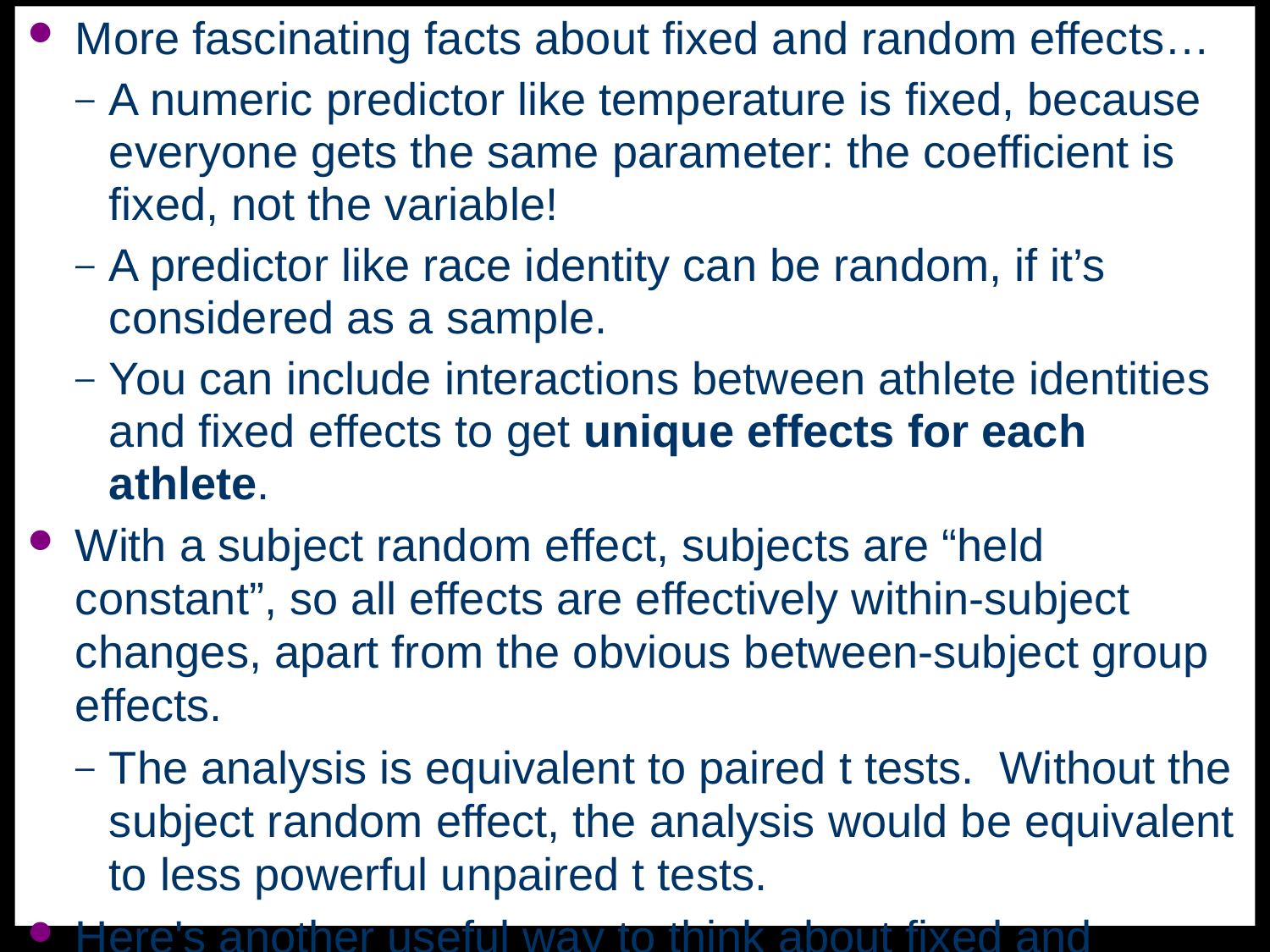

More fascinating facts about fixed and random effects…
A numeric predictor like temperature is fixed, because everyone gets the same parameter: the coefficient is fixed, not the variable!
A predictor like race identity can be random, if it’s considered as a sample.
You can include interactions between athlete identities and fixed effects to get unique effects for each athlete.
With a subject random effect, subjects are “held constant”, so all effects are effectively within-subject changes, apart from the obvious between-subject group effects.
The analysis is equivalent to paired t tests.  Without the subject random effect, the analysis would be equivalent to less powerful unpaired t tests.
Here's another useful way to think about fixed and random effects…
With fixed effects we estimate and account for means, differences between means, or the mean effect of differences in a numeric predictor.
With random effects, we can still estimate the individual means (e.g., for each athlete), but we really account for variation, and we summarize it as a standard deviation.